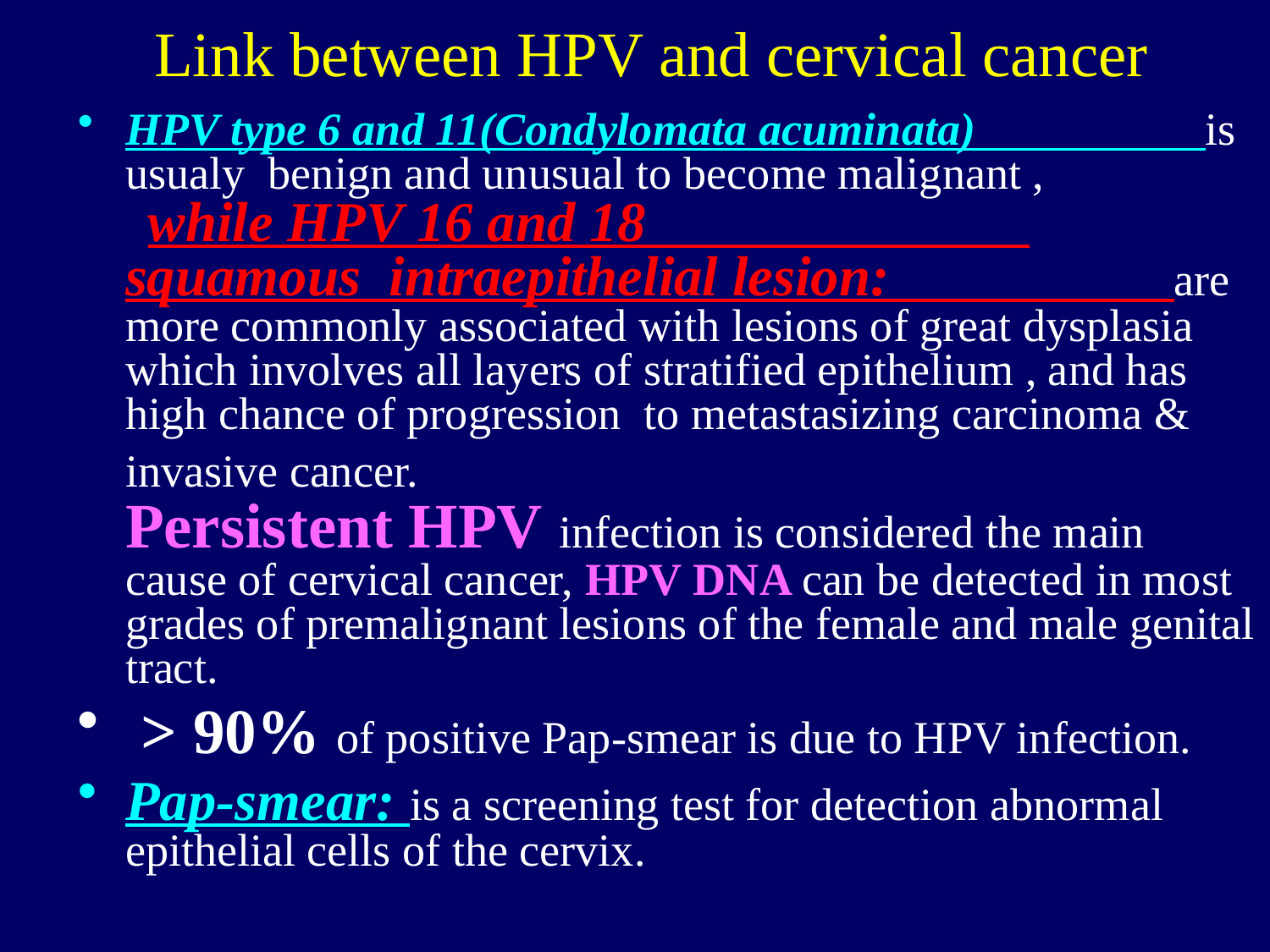

Link between HPV and cervical cancer

HPV type 6 and 11(Condylomata acuminata)                    is usualy  benign and unusual to become malignant ,                     while HPV 16 and 18                            squamous  intraepithelial lesion:                    are more commonly associated with lesions of great dysplasia which involves all layers of stratified epithelium , and has high chance of progression  to metastasizing carcinoma & invasive cancer.                                                   Persistent HPV infection is considered the main cause of cervical cancer, HPV DNA can be detected in most grades of premalignant lesions of the female and male genital tract.
 > 90% of positive Pap-smear is due to HPV infection.
Pap-smear: is a screening test for detection abnormal epithelial cells of the cervix.

> 90% of positive Pap-smear is due to HPV infection.

	Pap-smear: is a screening test for detection abnormal epithelial cells of the cervix.